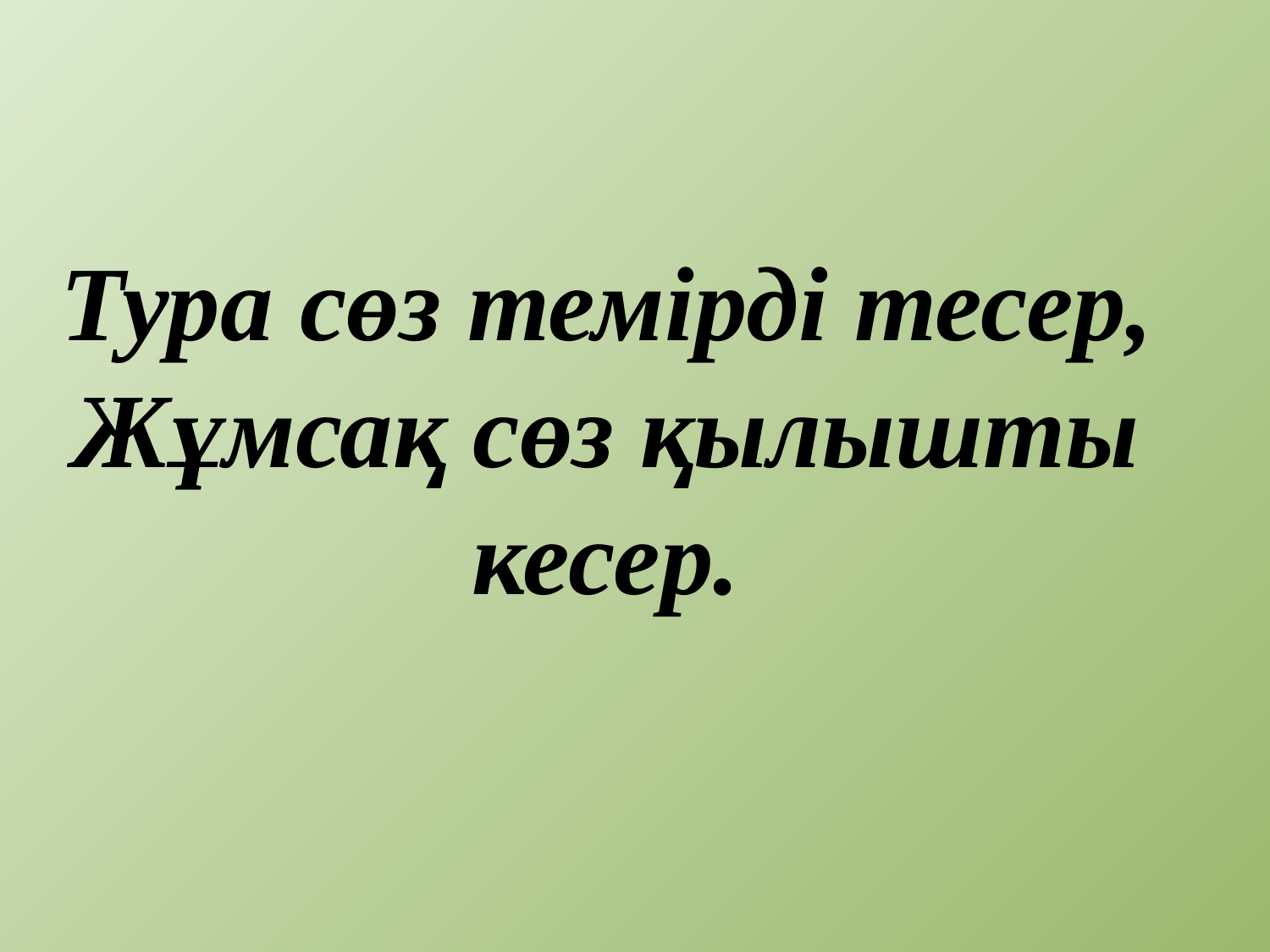

# Тура сөз темірді тесер, Жұмсақ сөз қылышты кесер.